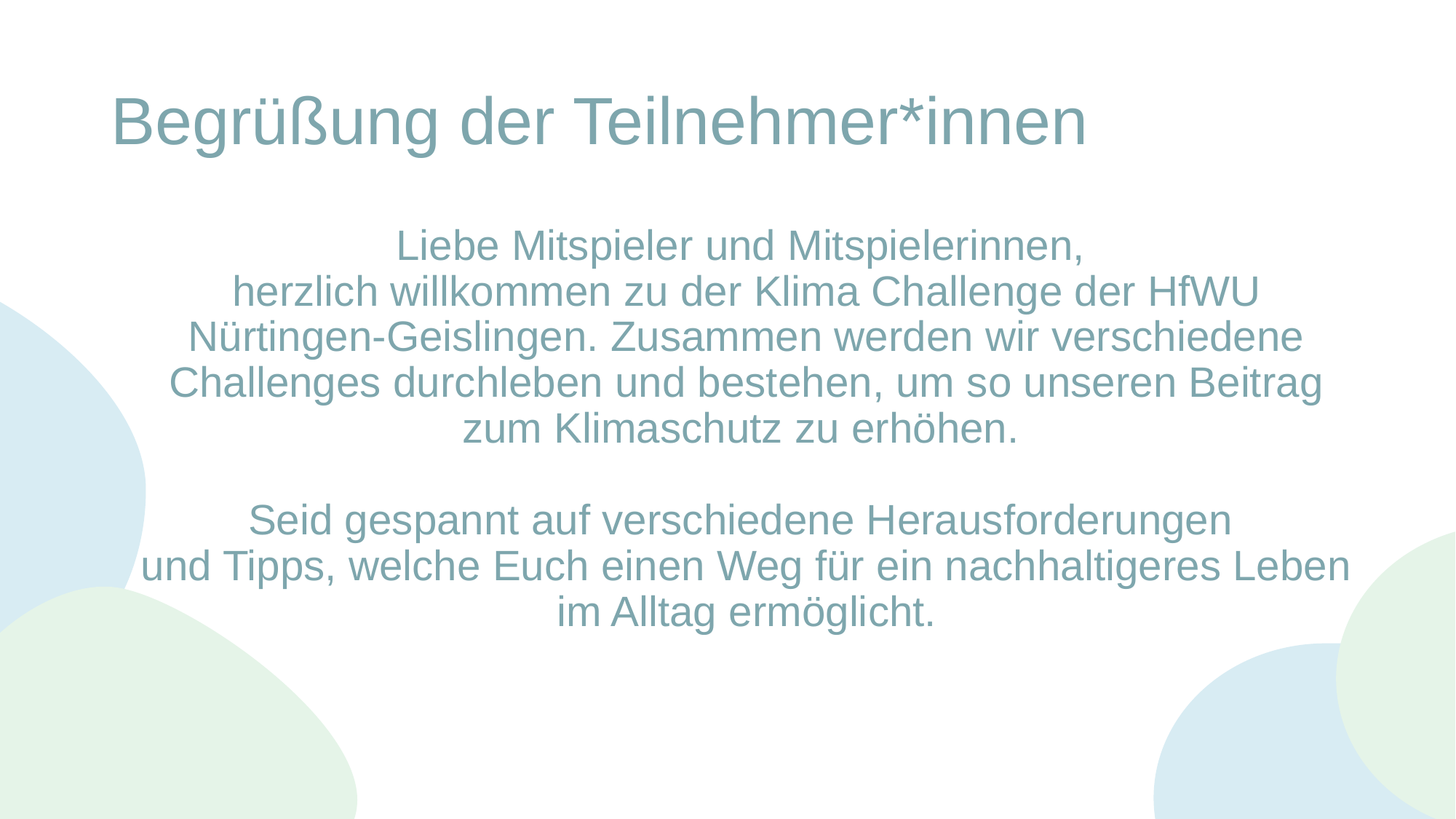

# Begrüßung der Teilnehmer*innen
Liebe Mitspieler und Mitspielerinnen,
herzlich willkommen zu der Klima Challenge der HfWU Nürtingen-Geislingen. Zusammen werden wir verschiedene Challenges durchleben und bestehen, um so unseren Beitrag zum Klimaschutz zu erhöhen.

Seid gespannt auf verschiedene Herausforderungen
und Tipps, welche Euch einen Weg für ein nachhaltigeres Leben im Alltag ermöglicht.

2